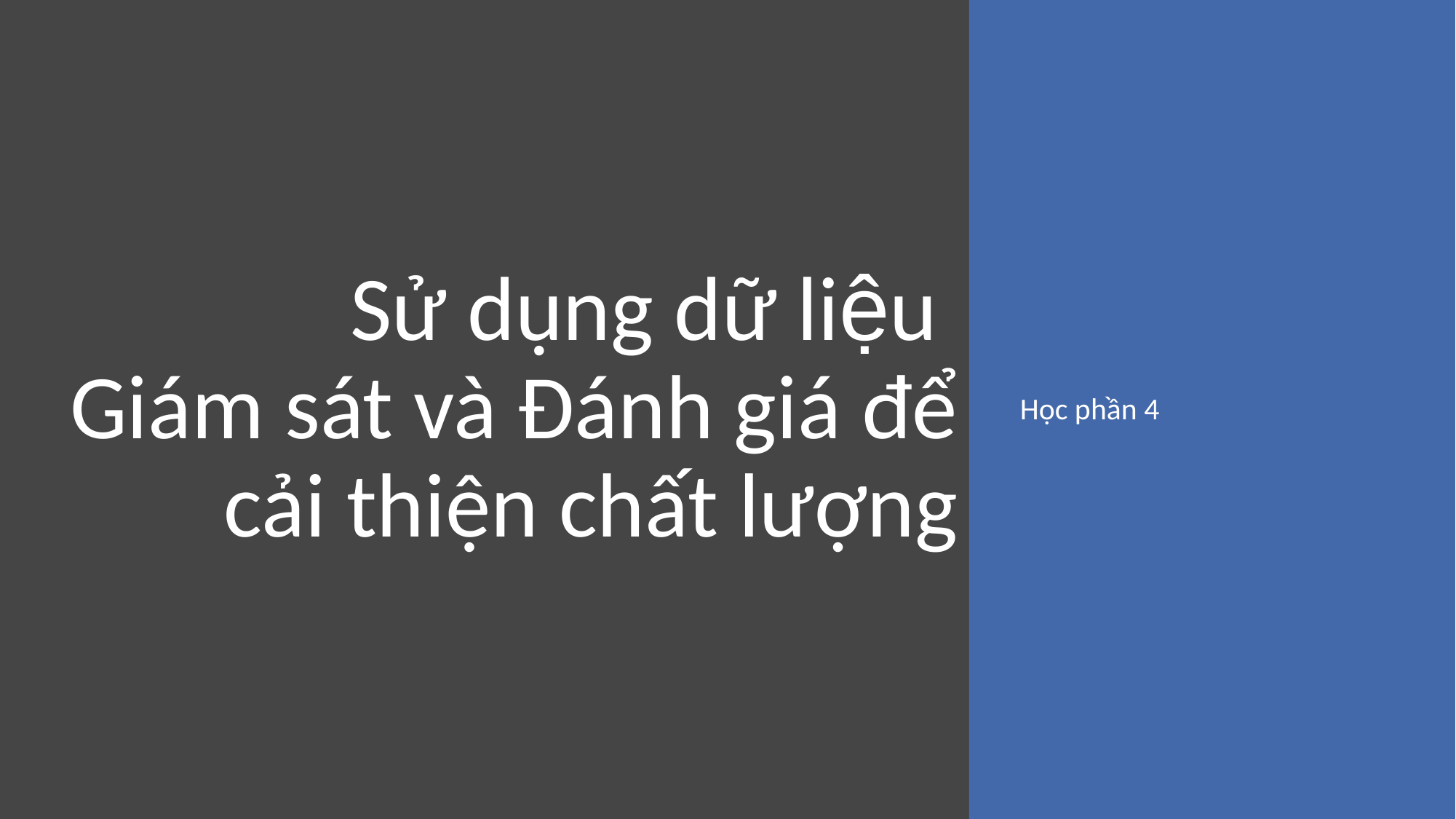

# Sử dụng dữ liệu Giám sát và Đánh giá để cải thiện chất lượng
Học phần 4
1